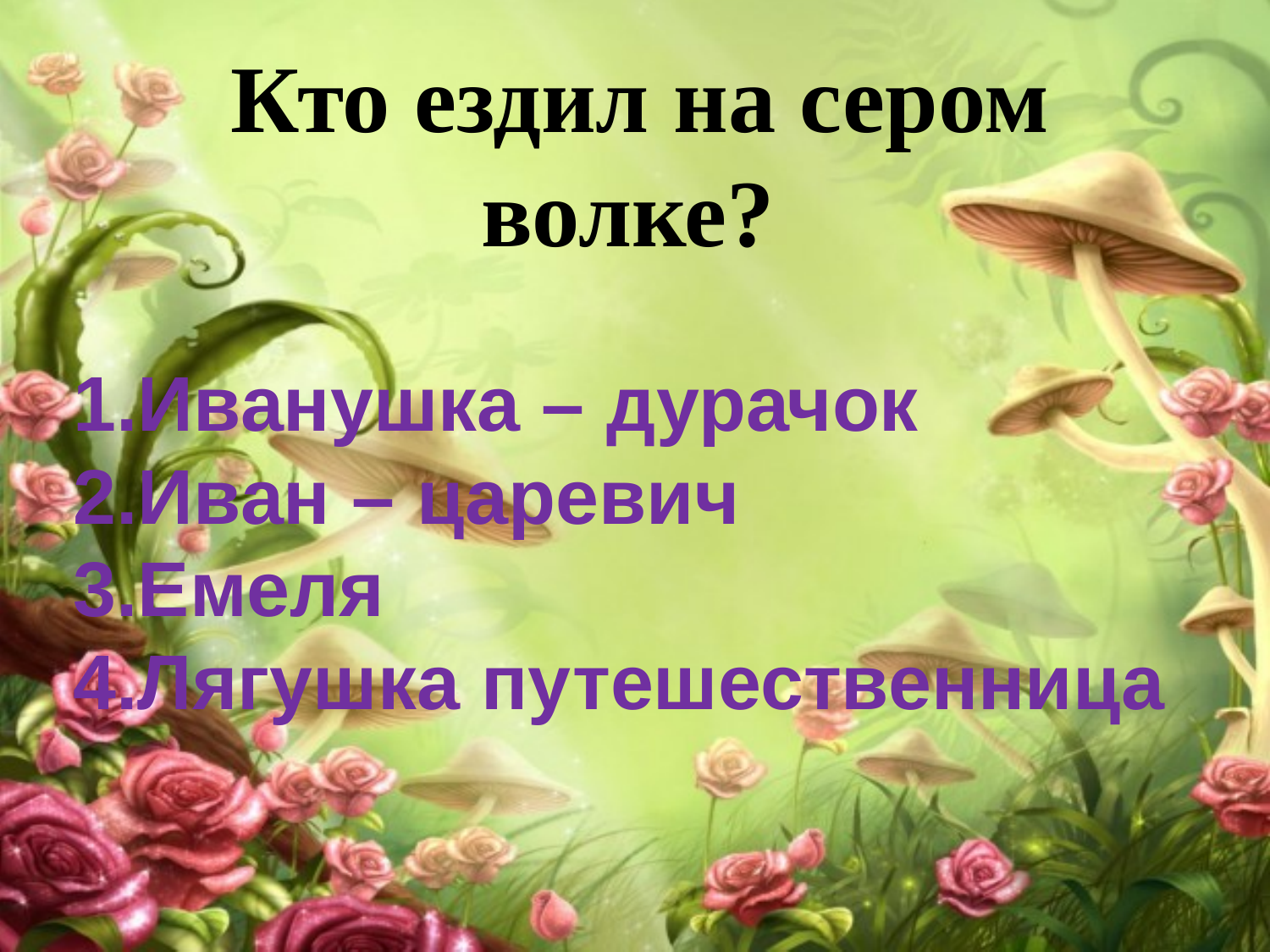

Кто ездил на сером волке?
Иванушка – дурачок
Иван – царевич
Емеля
Лягушка путешественница